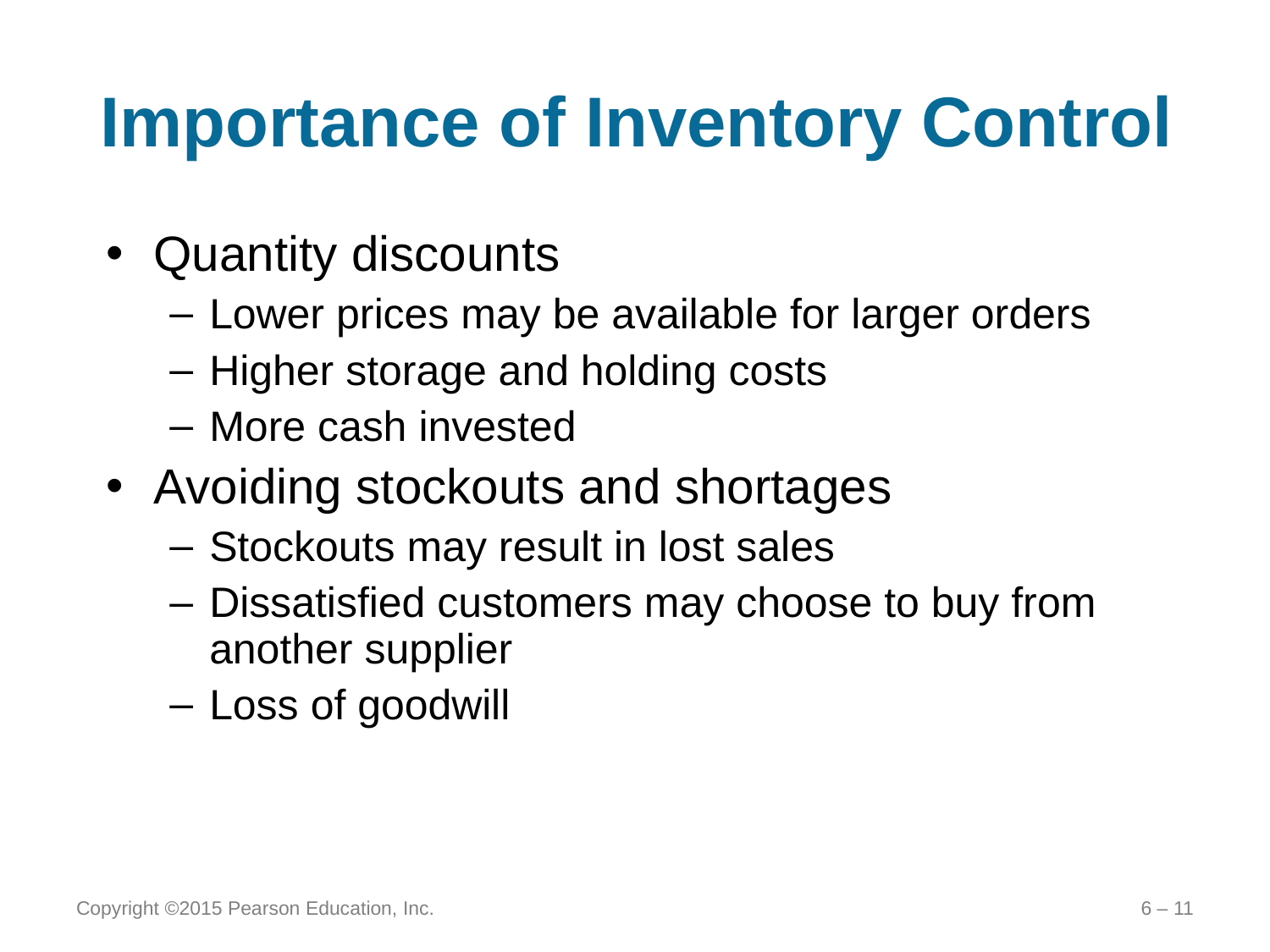

# Importance of Inventory Control
Quantity discounts
Lower prices may be available for larger orders
Higher storage and holding costs
More cash invested
Avoiding stockouts and shortages
Stockouts may result in lost sales
Dissatisfied customers may choose to buy from another supplier
Loss of goodwill
Copyright ©2015 Pearson Education, Inc.
6 – 11